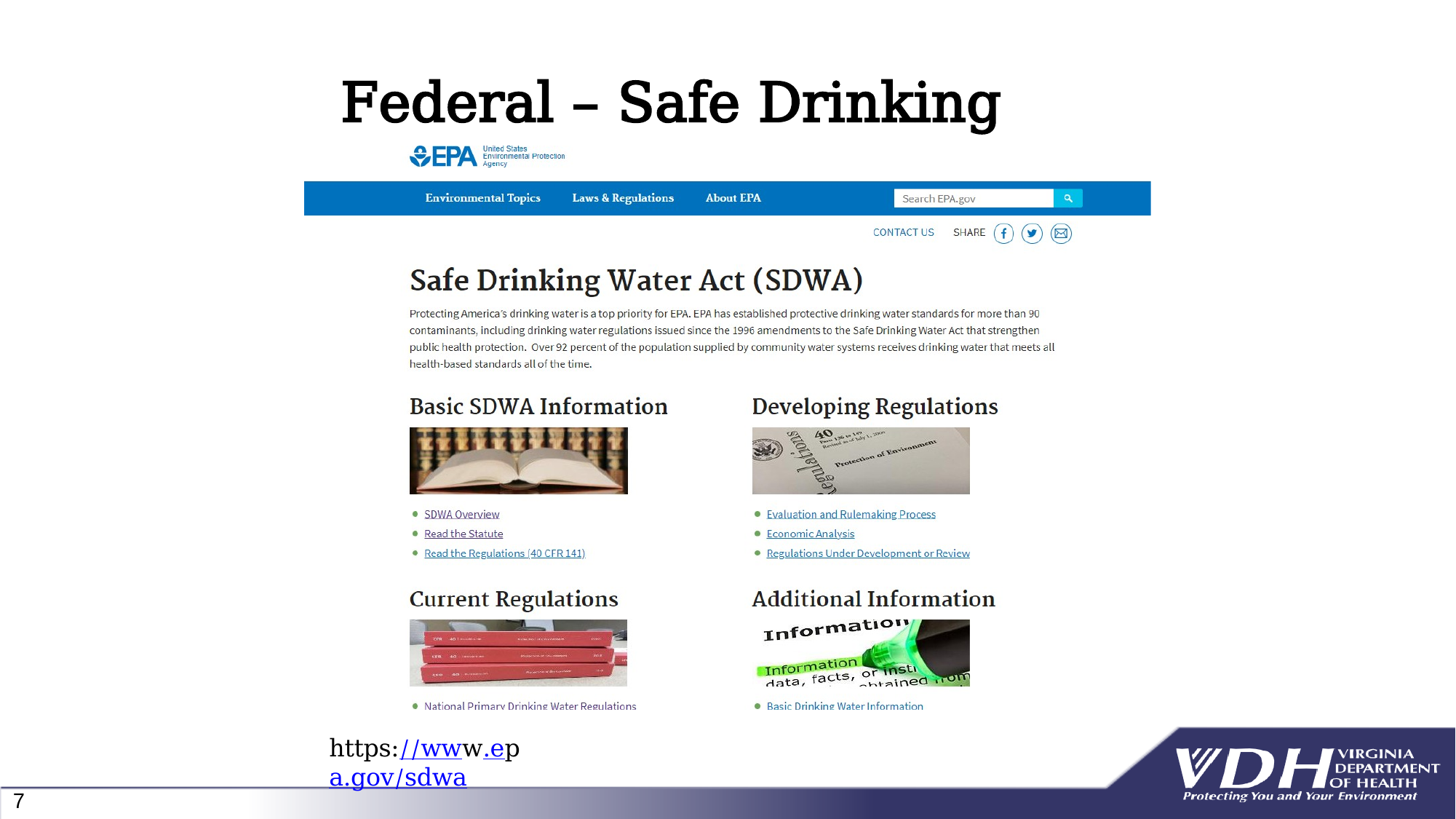

# Federal – Safe Drinking Water Act

https://www.epa.gov/sdwa
7